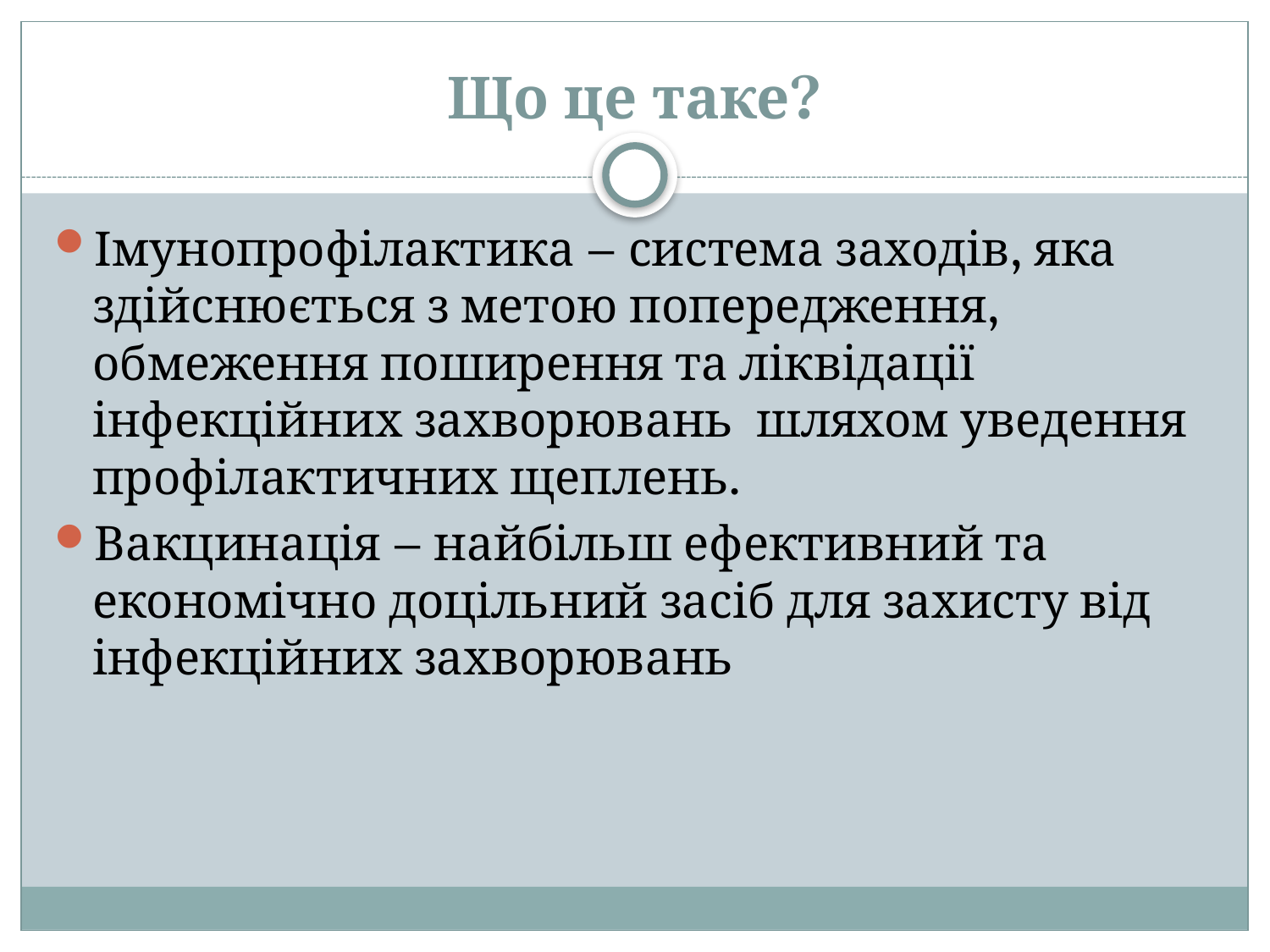

# Що це таке?
Імунопрофілактика – система заходів, яка здійснюється з метою попередження, обмеження поширення та ліквідації інфекційних захворювань  шляхом уведення профілактичних щеплень.
Вакцинація – найбільш ефективний та економічно доцільний засіб для захисту від інфекційних захворювань